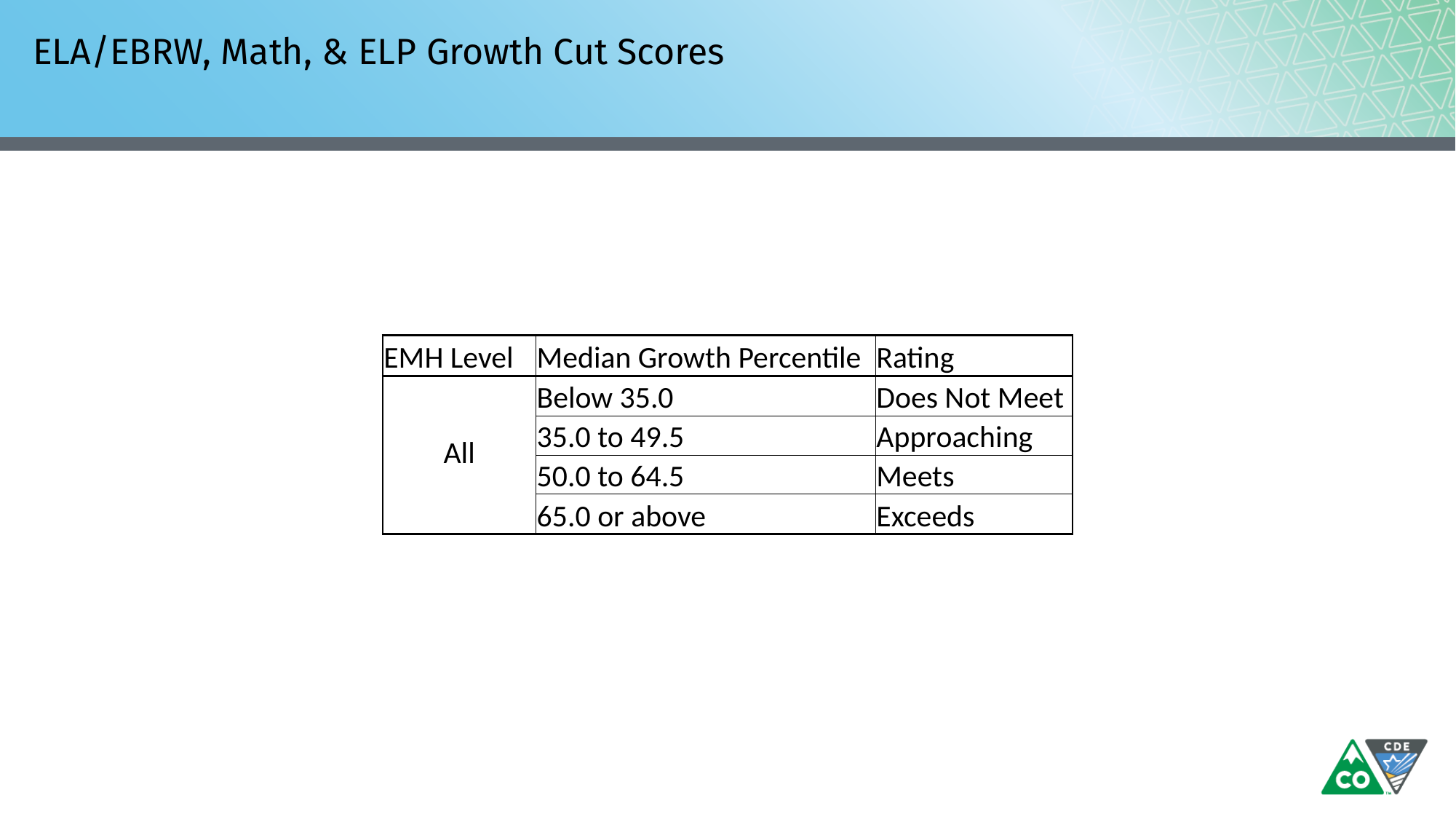

# ELA/EBRW, Math, & ELP Growth Cut Scores
| EMH Level | Median Growth Percentile | Rating |
| --- | --- | --- |
| All | Below 35.0 | Does Not Meet |
|  | 35.0 to 49.5 | Approaching |
|  | 50.0 to 64.5 | Meets |
|  | 65.0 or above | Exceeds |